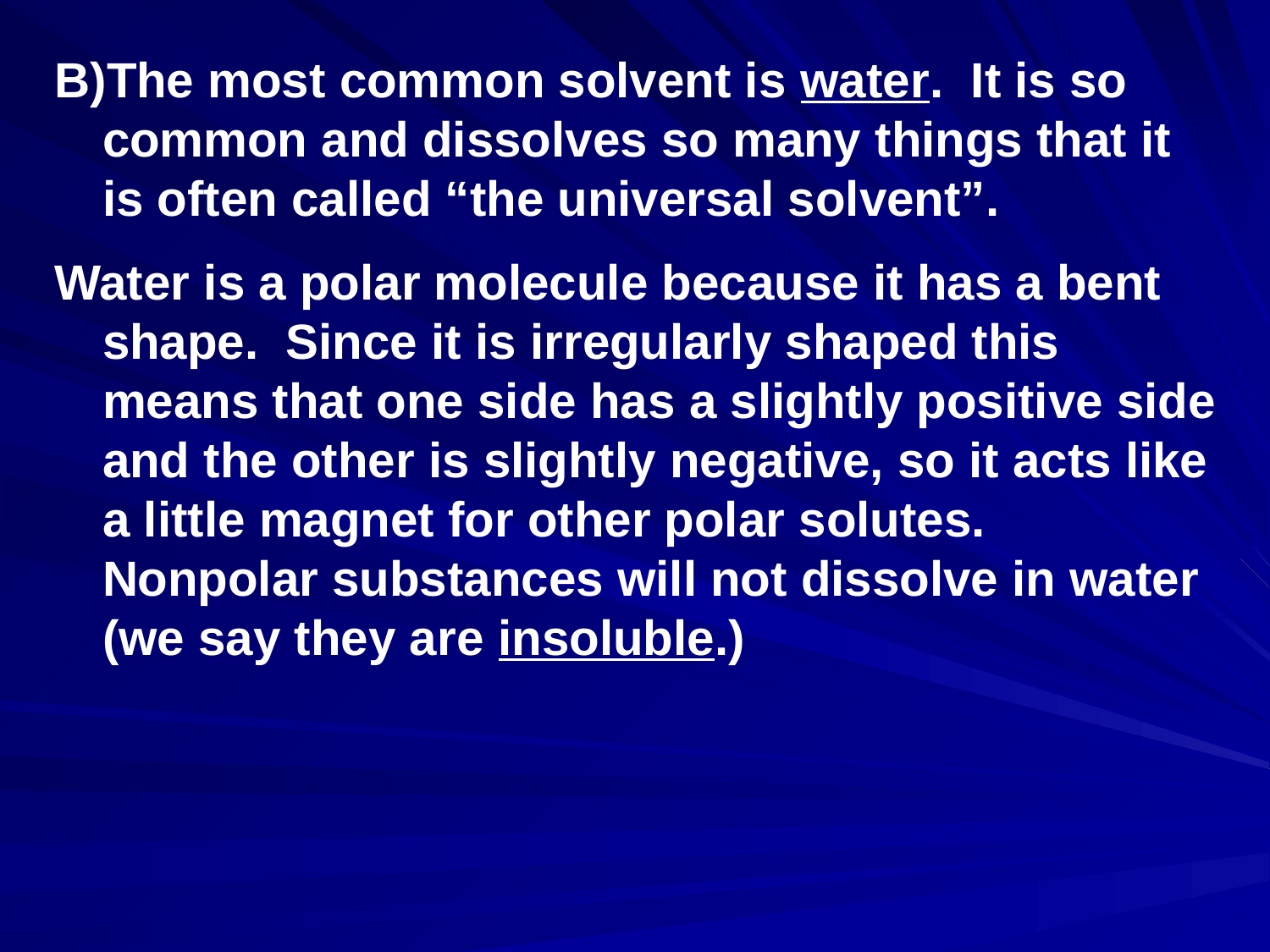

The most common solvent is water.  It is so common and dissolves so many things that it is often called “the universal solvent”.
Water is a polar molecule because it has a bent shape.  Since it is irregularly shaped this means that one side has a slightly positive side and the other is slightly negative, so it acts like a little magnet for other polar solutes.  Nonpolar substances will not dissolve in water (we say they are insoluble.)